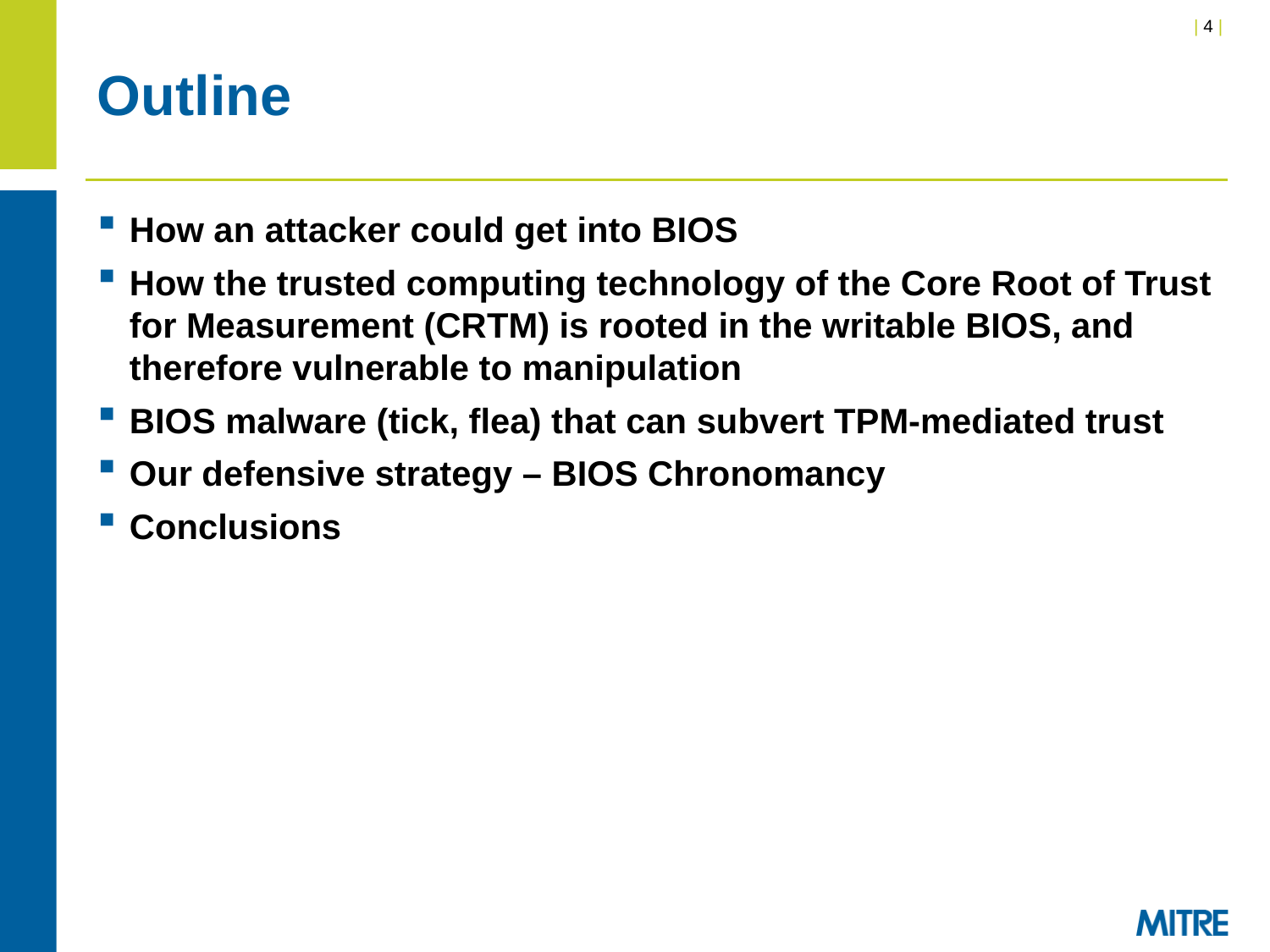

# Outline
How an attacker could get into BIOS
How the trusted computing technology of the Core Root of Trust for Measurement (CRTM) is rooted in the writable BIOS, and therefore vulnerable to manipulation
BIOS malware (tick, flea) that can subvert TPM-mediated trust
Our defensive strategy – BIOS Chronomancy
Conclusions